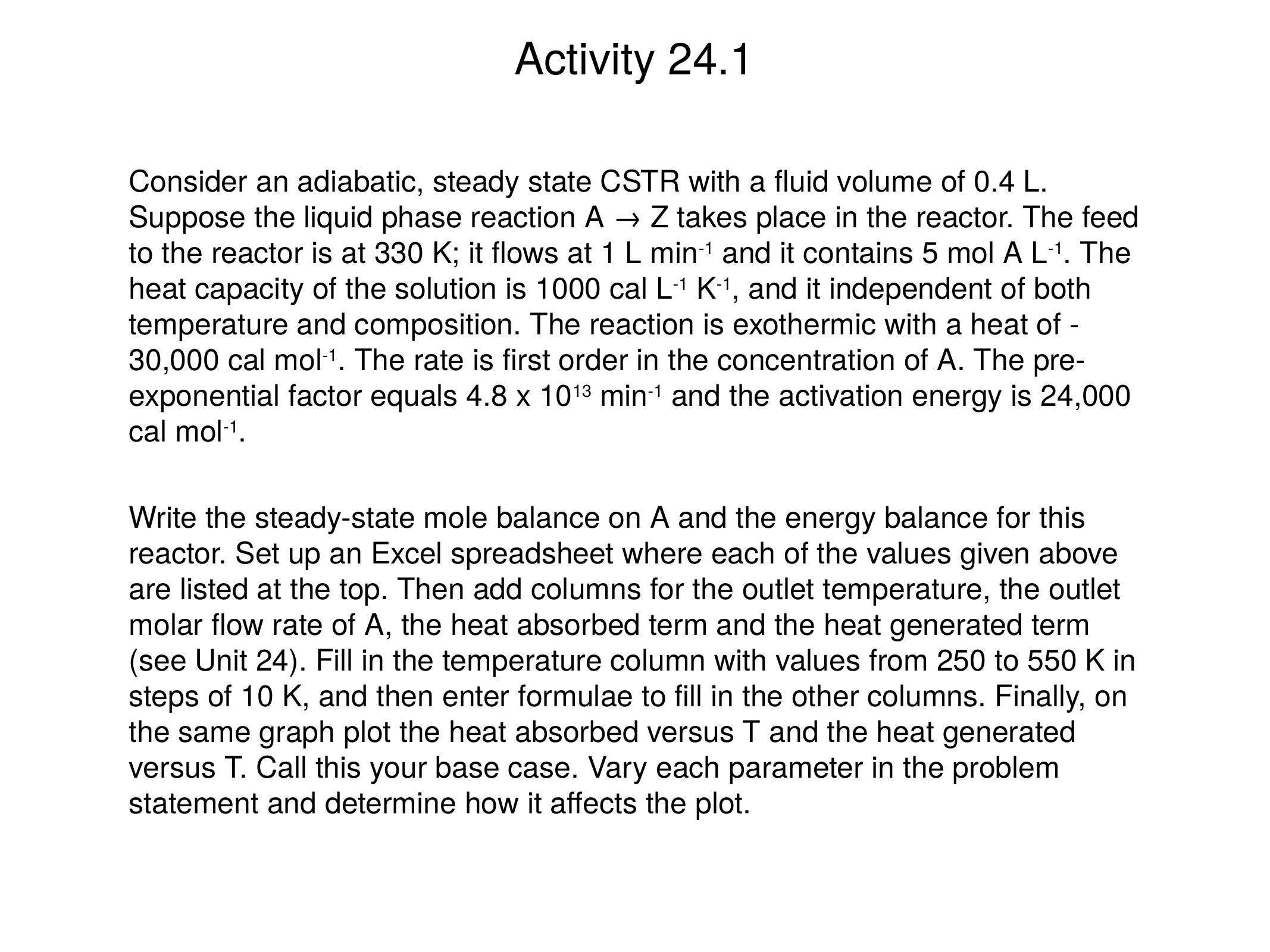

# Activity 24.1
Consider an adiabatic, steady state CSTR with a fluid volume of 0.4 L. Suppose the liquid phase reaction A → Z takes place in the reactor. The feed to the reactor is at 330 K; it flows at 1 L min-1 and it contains 5 mol A L-1. The heat capacity of the solution is 1000 cal L-1 K-1, and it independent of both temperature and composition. The reaction is exothermic with a heat of -30,000 cal mol-1. The rate is first order in the concentration of A. The pre-exponential factor equals 4.8 x 1013 min-1 and the activation energy is 24,000 cal mol-1.

Write the steady-state mole balance on A and the energy balance for this reactor. Set up an Excel spreadsheet where each of the values given above are listed at the top. Then add columns for the outlet temperature, the outlet molar flow rate of A, the heat absorbed term and the heat generated term (see Unit 24). Fill in the temperature column with values from 250 to 550 K in steps of 10 K, and then enter formulae to fill in the other columns. Finally, on the same graph plot the heat absorbed versus T and the heat generated versus T. Call this your base case. Vary each parameter in the problem statement and determine how it affects the plot.